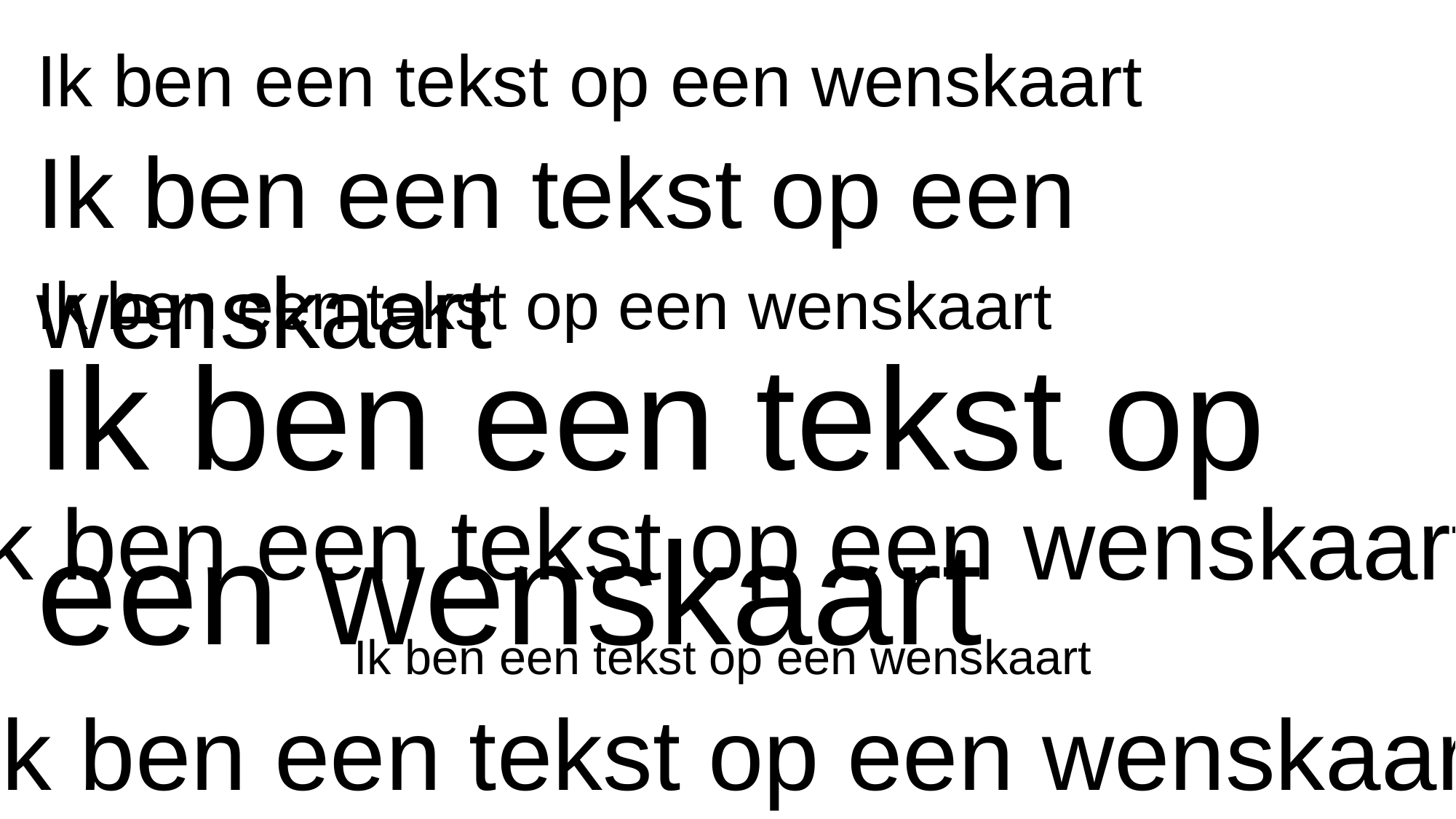

Ik ben een tekst op een wenskaart
Ik ben een tekst op een wenskaart
Ik ben een tekst op een wenskaart
Ik ben een tekst op een wenskaart
Ik ben een tekst op een wenskaart
Ik ben een tekst op een wenskaart
Ik ben een tekst op een wenskaart